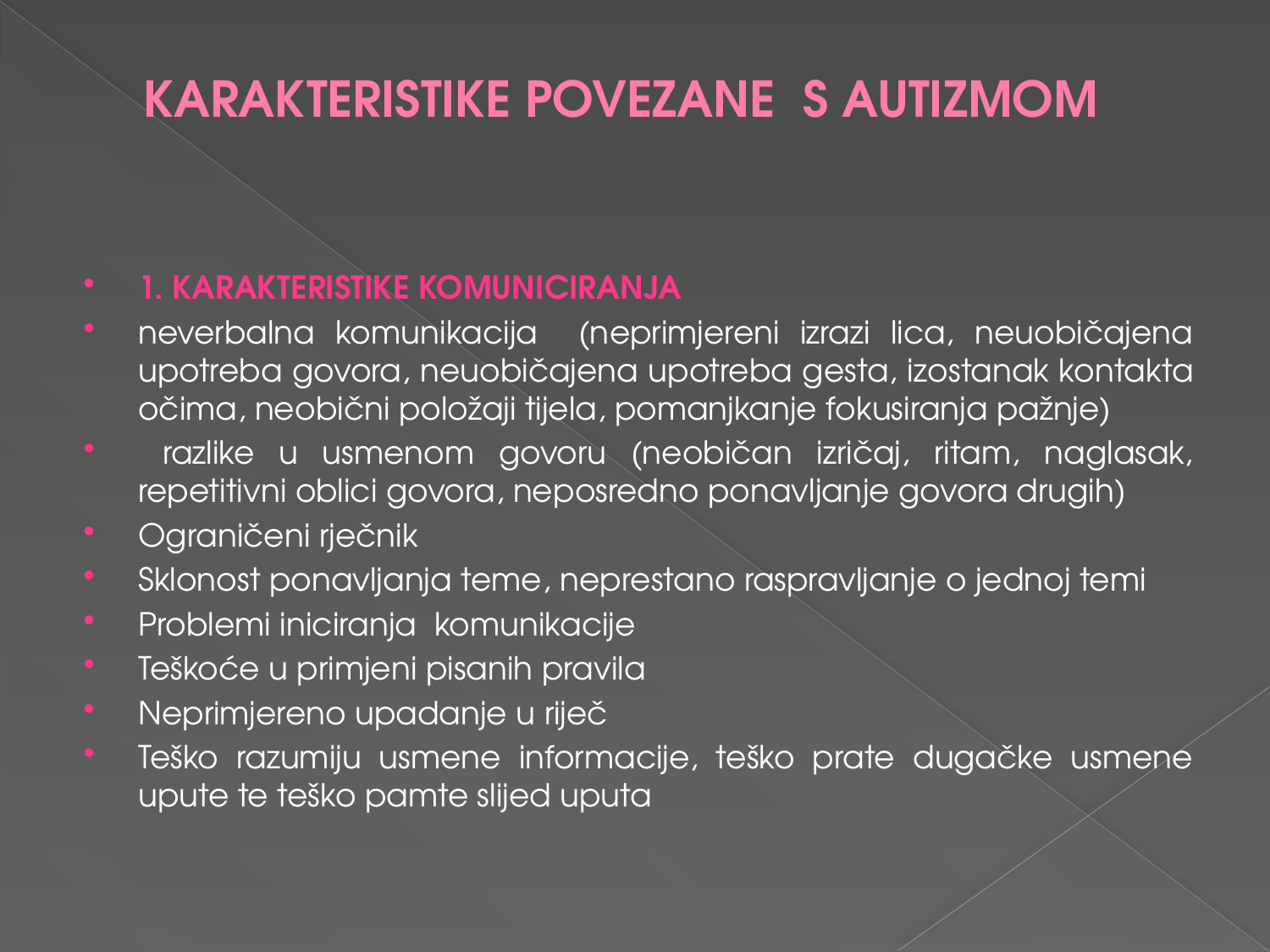

# KARAKTERISTIKE POVEZANE  S AUTIZMOM
1. KARAKTERISTIKE KOMUNICIRANJA
neverbalna komunikacija  (neprimjereni izrazi lica, neuobičajena upotreba govora, neuobičajena upotreba gesta, izostanak kontakta očima, neobični položaji tijela, pomanjkanje fokusiranja pažnje)
 razlike u usmenom govoru (neobičan izričaj, ritam, naglasak, repetitivni oblici govora, neposredno ponavljanje govora drugih)
Ograničeni rječnik
Sklonost ponavljanja teme, neprestano raspravljanje o jednoj temi
Problemi iniciranja  komunikacije
Teškoće u primjeni pisanih pravila
Neprimjereno upadanje u riječ
Teško razumiju usmene informacije, teško prate dugačke usmene upute te teško pamte slijed uputa